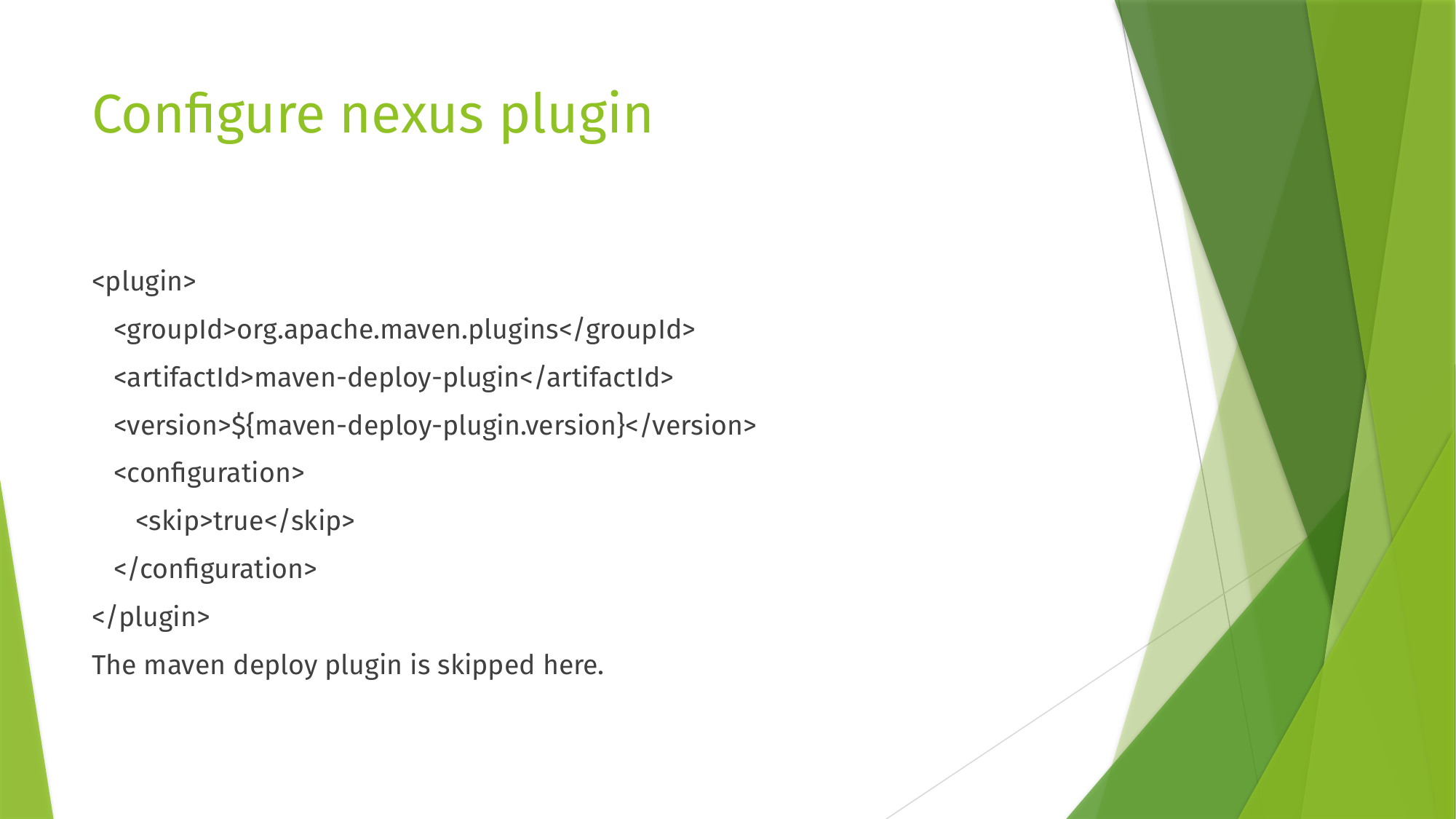

# Configure nexus plugin
<plugin>
   <groupId>org.apache.maven.plugins</groupId>
   <artifactId>maven-deploy-plugin</artifactId>
   <version>${maven-deploy-plugin.version}</version>
   <configuration>
      <skip>true</skip>
   </configuration>
</plugin>
The maven deploy plugin is skipped here.